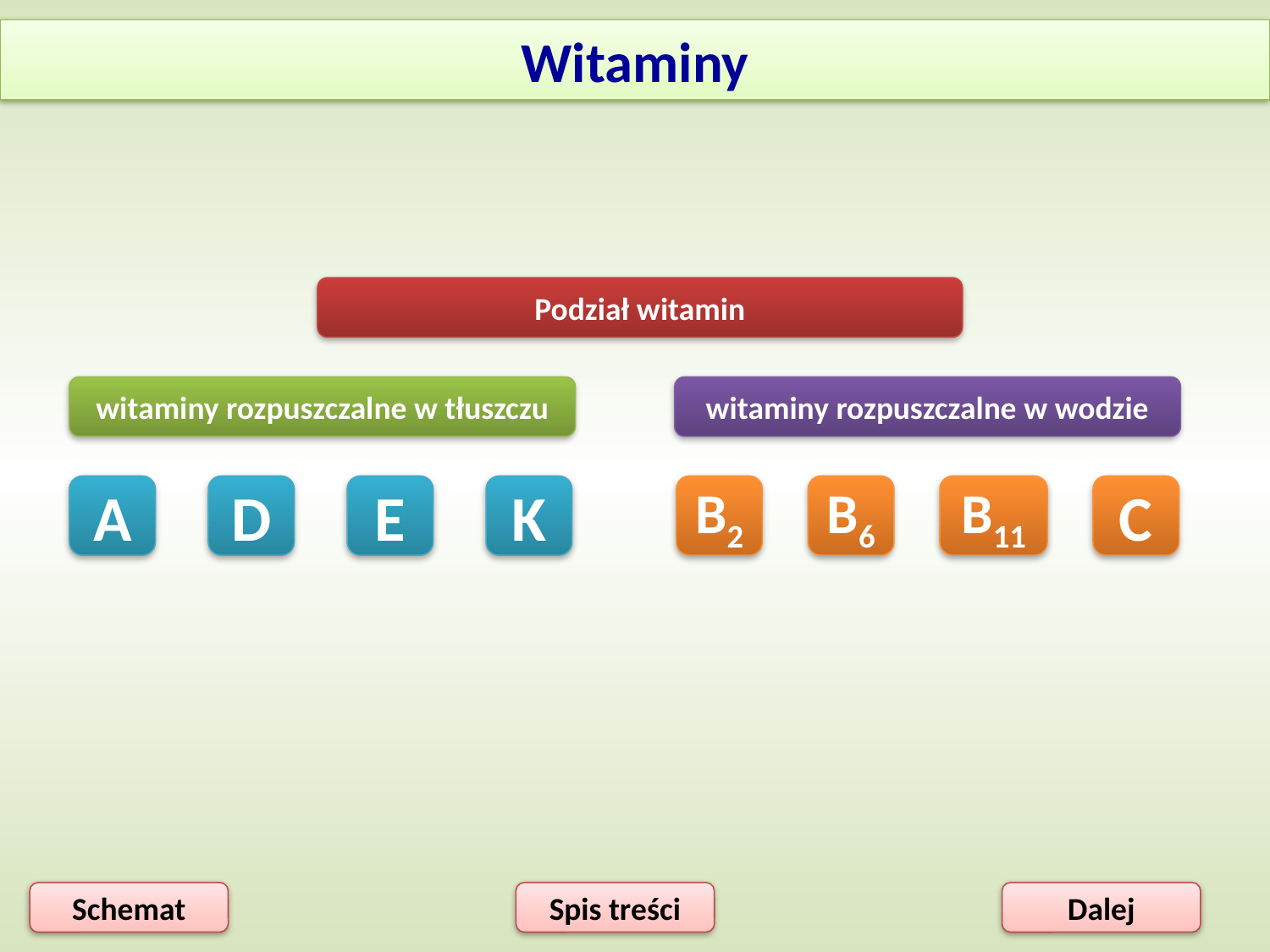

Witaminy
Podział witamin
witaminy rozpuszczalne w tłuszczu
witaminy rozpuszczalne w wodzie
A
D
E
K
B2
B6
B11
C
Schemat
Spis treści
Dalej